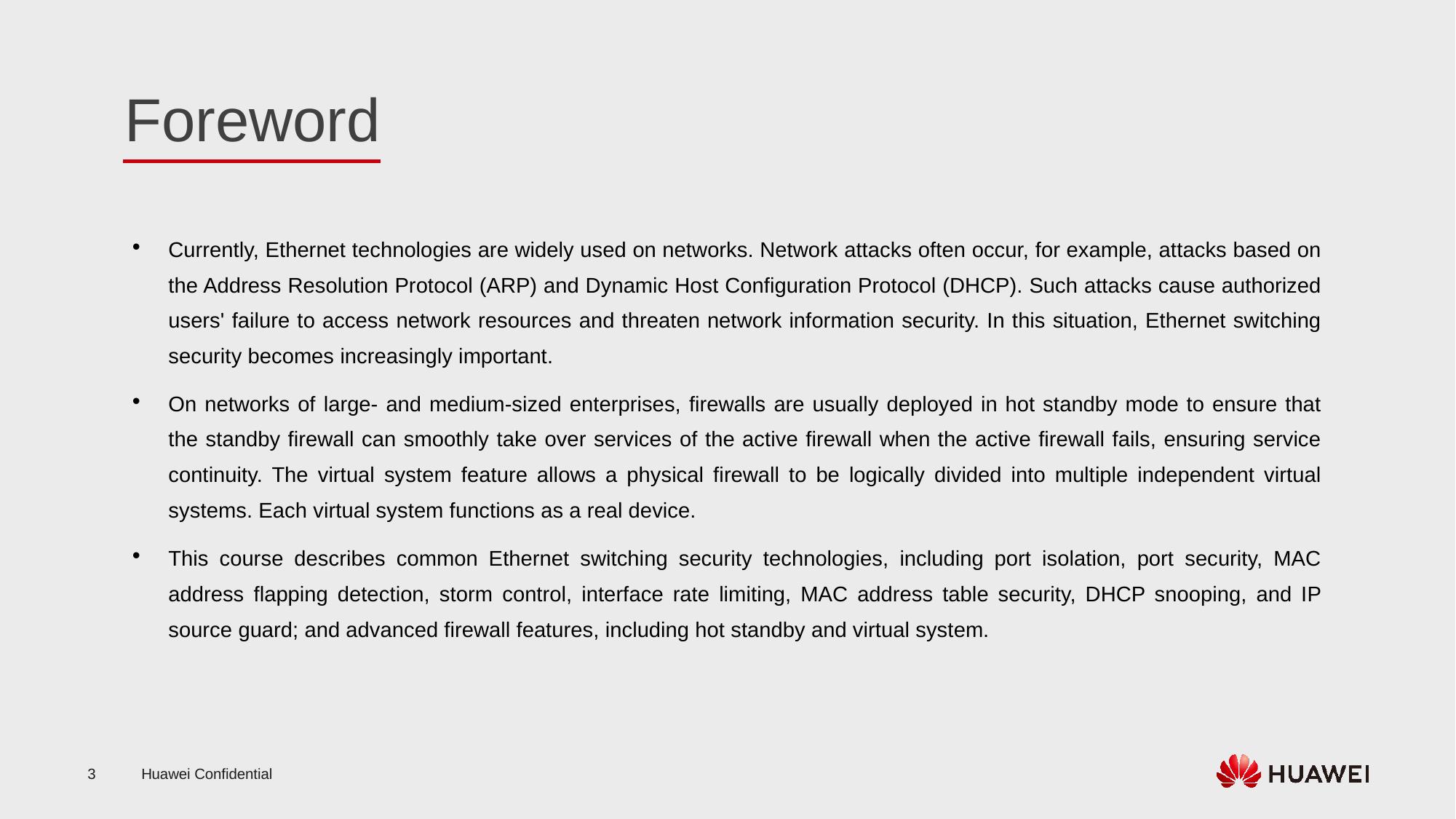

Currently, Ethernet technologies are widely used on networks. Network attacks often occur, for example, attacks based on the Address Resolution Protocol (ARP) and Dynamic Host Configuration Protocol (DHCP). Such attacks cause authorized users' failure to access network resources and threaten network information security. In this situation, Ethernet switching security becomes increasingly important.
On networks of large- and medium-sized enterprises, firewalls are usually deployed in hot standby mode to ensure that the standby firewall can smoothly take over services of the active firewall when the active firewall fails, ensuring service continuity. The virtual system feature allows a physical firewall to be logically divided into multiple independent virtual systems. Each virtual system functions as a real device.
This course describes common Ethernet switching security technologies, including port isolation, port security, MAC address flapping detection, storm control, interface rate limiting, MAC address table security, DHCP snooping, and IP source guard; and advanced firewall features, including hot standby and virtual system.